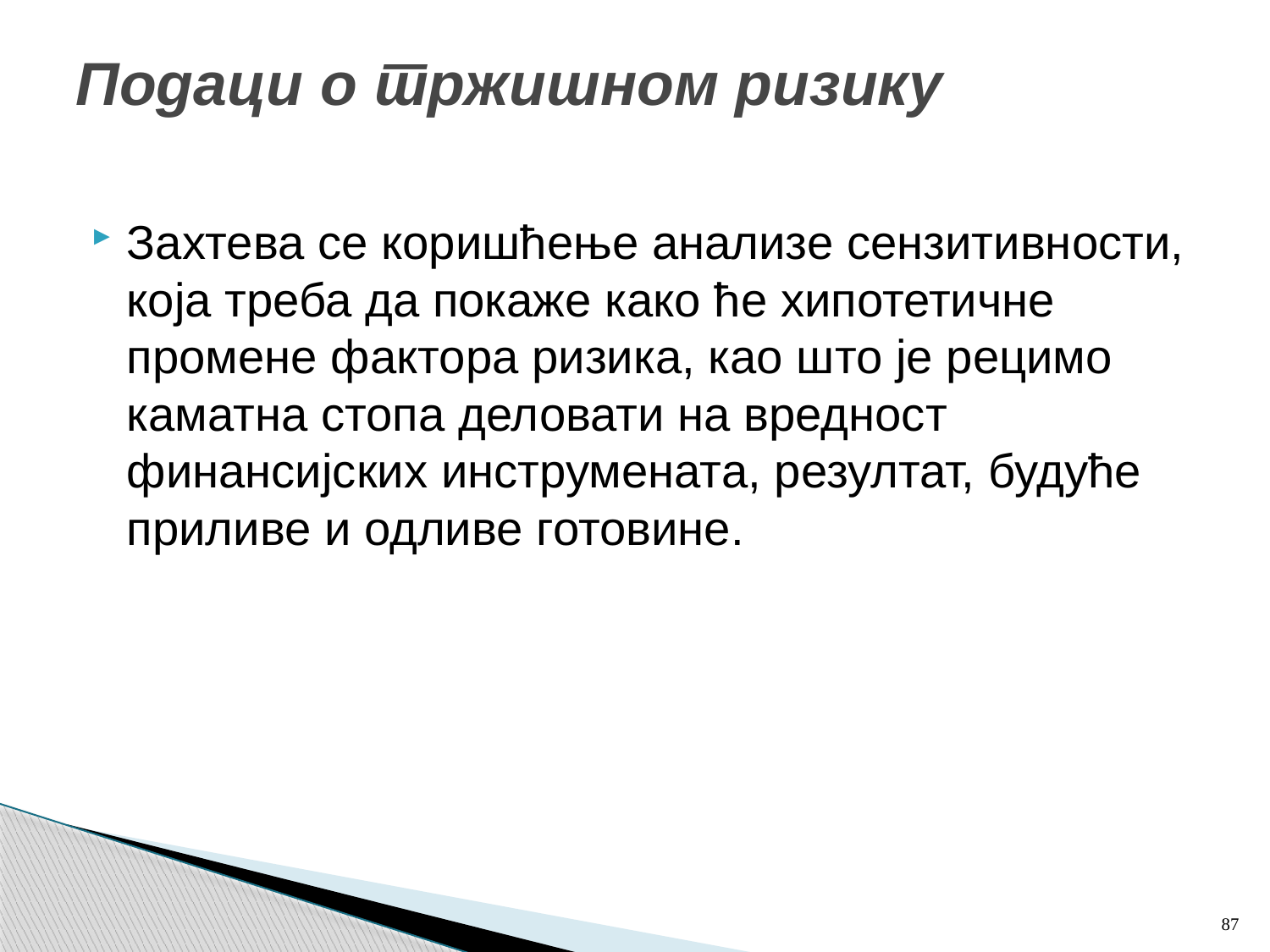

# Подаци о тржишном ризику
Захтева се коришћење анализе сензитивности, која треба да покаже како ће хипотетичне промене фактора ризика, као што је рецимо каматна стопа деловати на вредност финансијских инструмената, резултат, будуће приливе и одливе готовине.
87